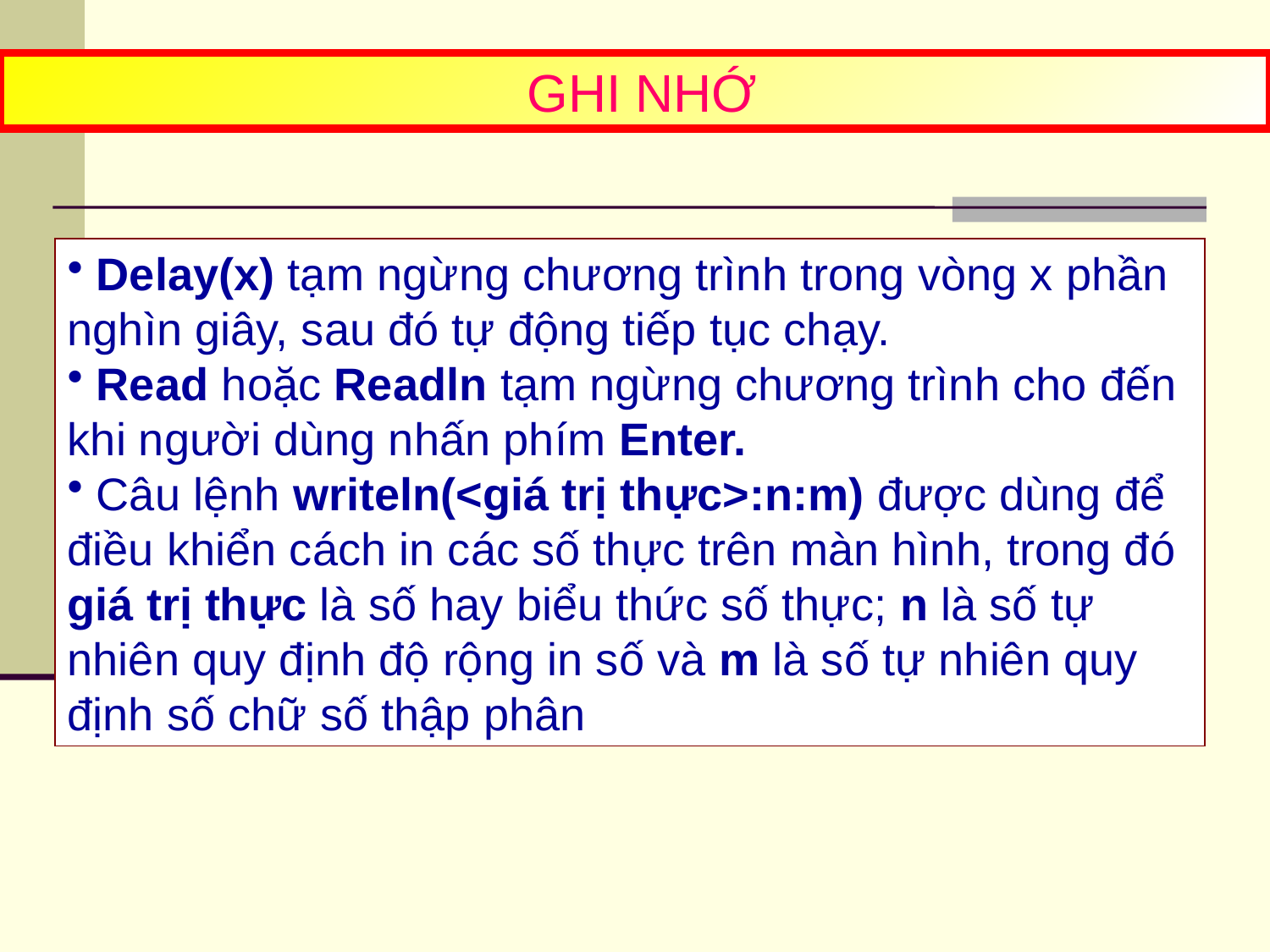

GHI NHỚ
 Delay(x) tạm ngừng chương trình trong vòng x phần nghìn giây, sau đó tự động tiếp tục chạy.
 Read hoặc Readln tạm ngừng chương trình cho đến khi người dùng nhấn phím Enter.
 Câu lệnh writeln(<giá trị thực>:n:m) được dùng để điều khiển cách in các số thực trên màn hình, trong đó giá trị thực là số hay biểu thức số thực; n là số tự nhiên quy định độ rộng in số và m là số tự nhiên quy định số chữ số thập phân